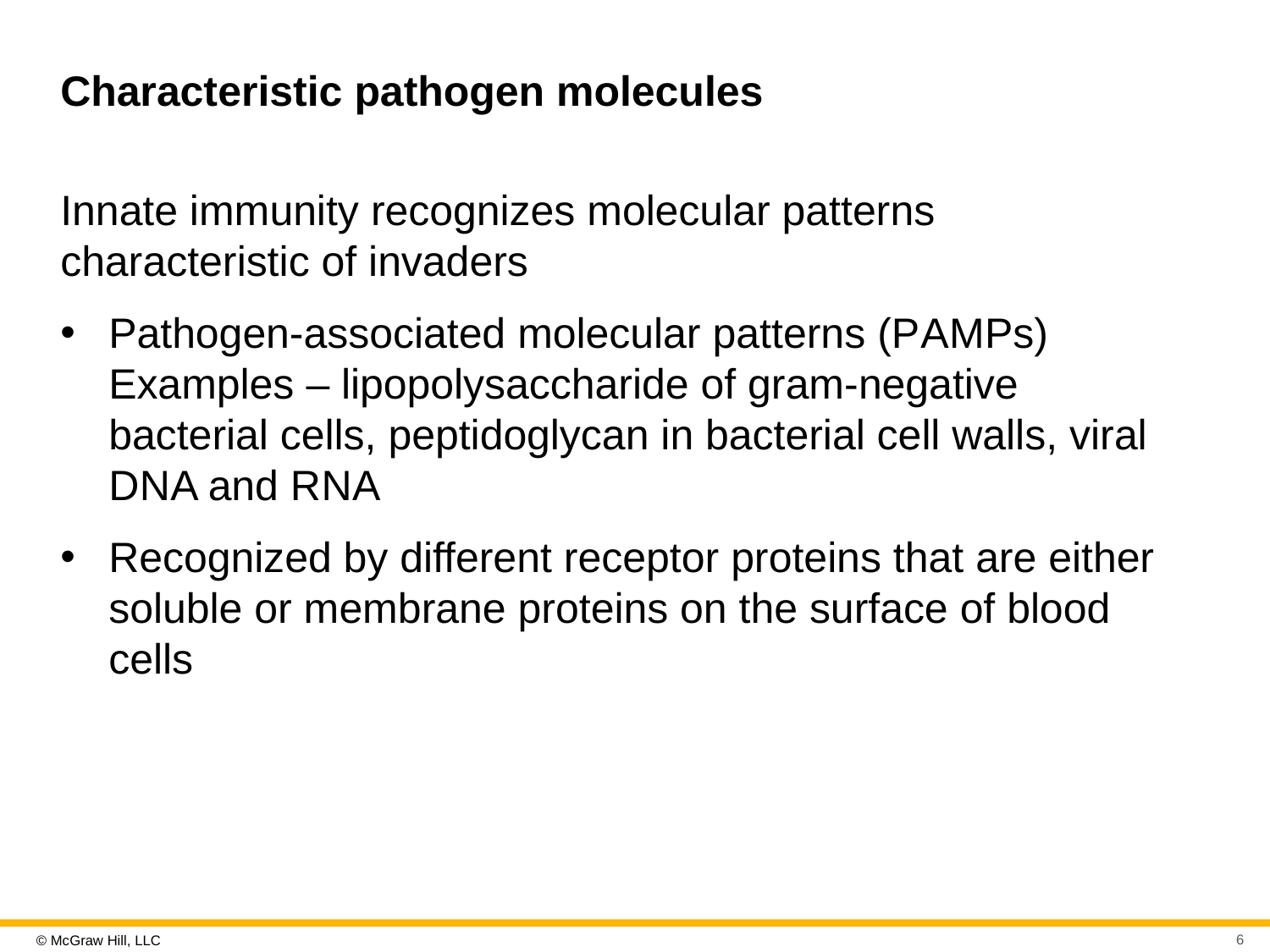

# Characteristic pathogen molecules
Innate immunity recognizes molecular patterns characteristic of invaders
Pathogen-associated molecular patterns (P A M Ps) Examples – lipopolysaccharide of gram-negative bacterial cells, peptidoglycan in bacterial cell walls, viral D N A and R N A
Recognized by different receptor proteins that are either soluble or membrane proteins on the surface of blood cells
6